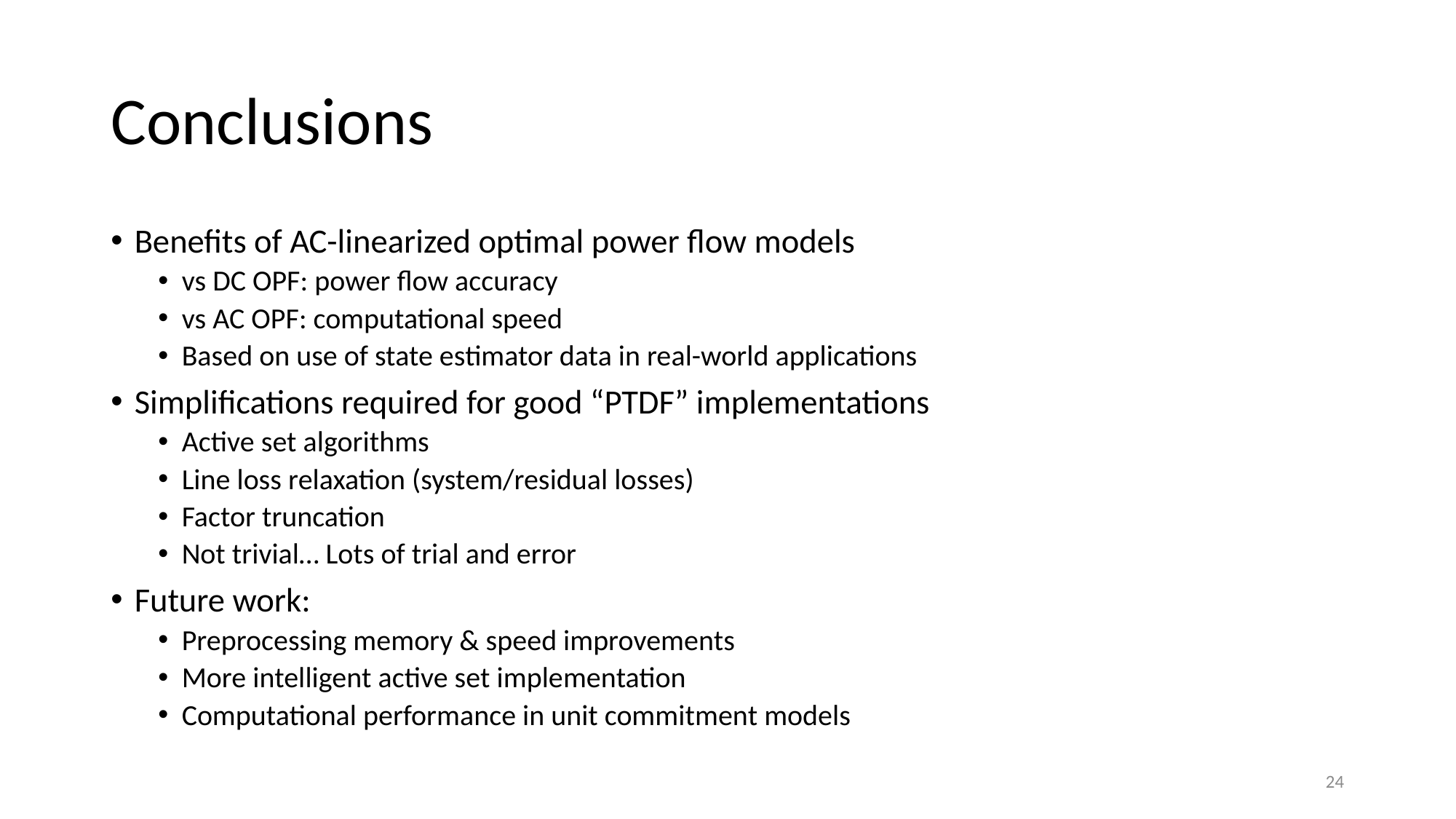

# Conclusions
Benefits of AC-linearized optimal power flow models
vs DC OPF: power flow accuracy
vs AC OPF: computational speed
Based on use of state estimator data in real-world applications
Simplifications required for good “PTDF” implementations
Active set algorithms
Line loss relaxation (system/residual losses)
Factor truncation
Not trivial… Lots of trial and error
Future work:
Preprocessing memory & speed improvements
More intelligent active set implementation
Computational performance in unit commitment models
24